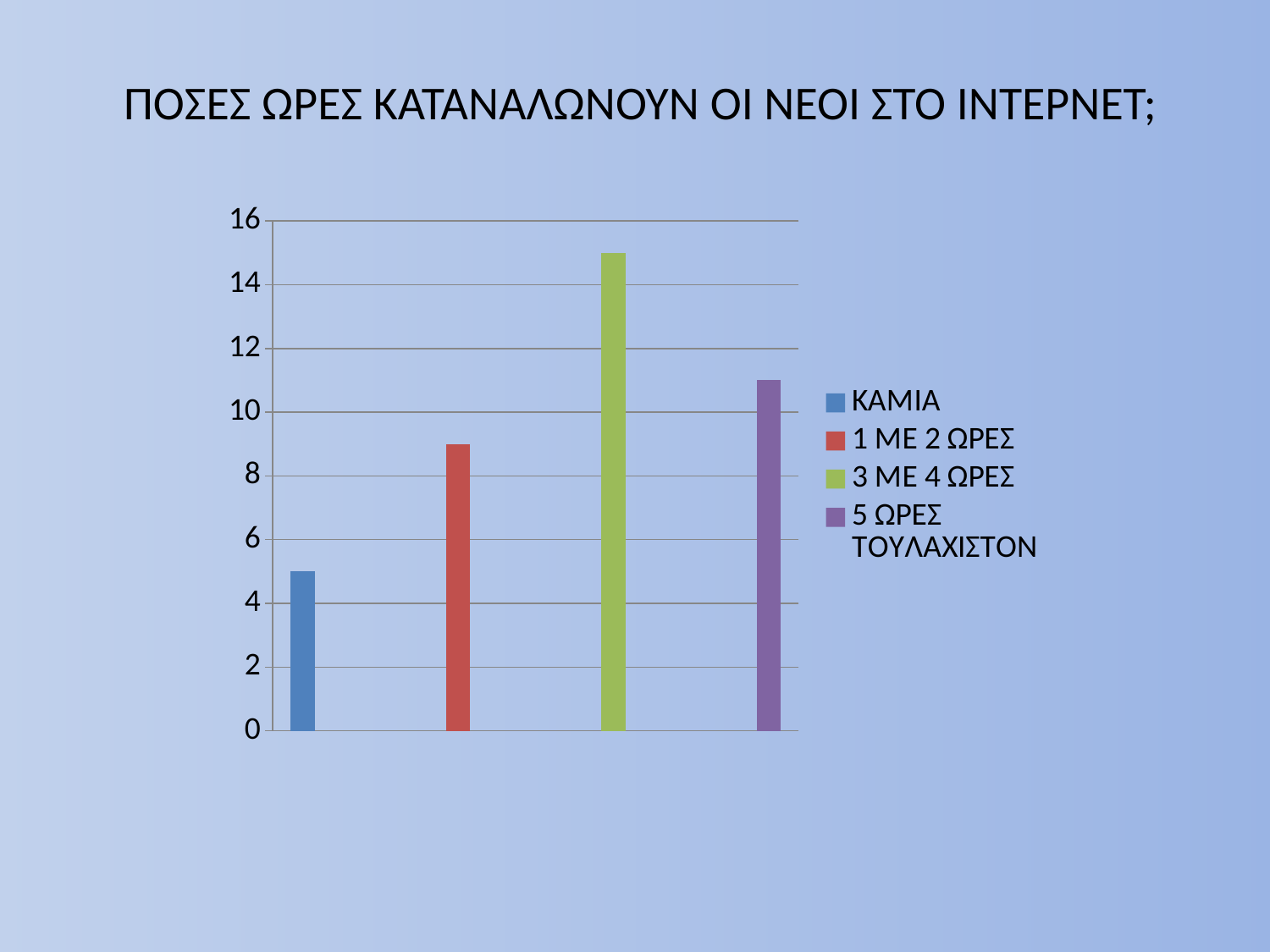

# ΠΟΣΕΣ ΩΡΕΣ ΚΑΤΑΝΑΛΩΝΟΥΝ ΟΙ ΝΕΟΙ ΣΤΟ ΙΝΤΕΡΝΕΤ;

### Chart

| Category | KAMIA | 1 ΜΕ 2 ΩΡΕΣ | 3 ΜΕ 4 ΩΡΕΣ | 5 ΩΡΕΣ ΤΟΥΛΑΧΙΣΤΟΝ |
|---|---|---|---|---|
| Κατηγορία 1 | 5.0 | None | None | None |
| Κατηγορία 2 | None | 9.0 | None | None |
| Κατηγορία 3 | None | None | 15.0 | None |
| Κατηγορία 4 | None | None | None | 11.0 |